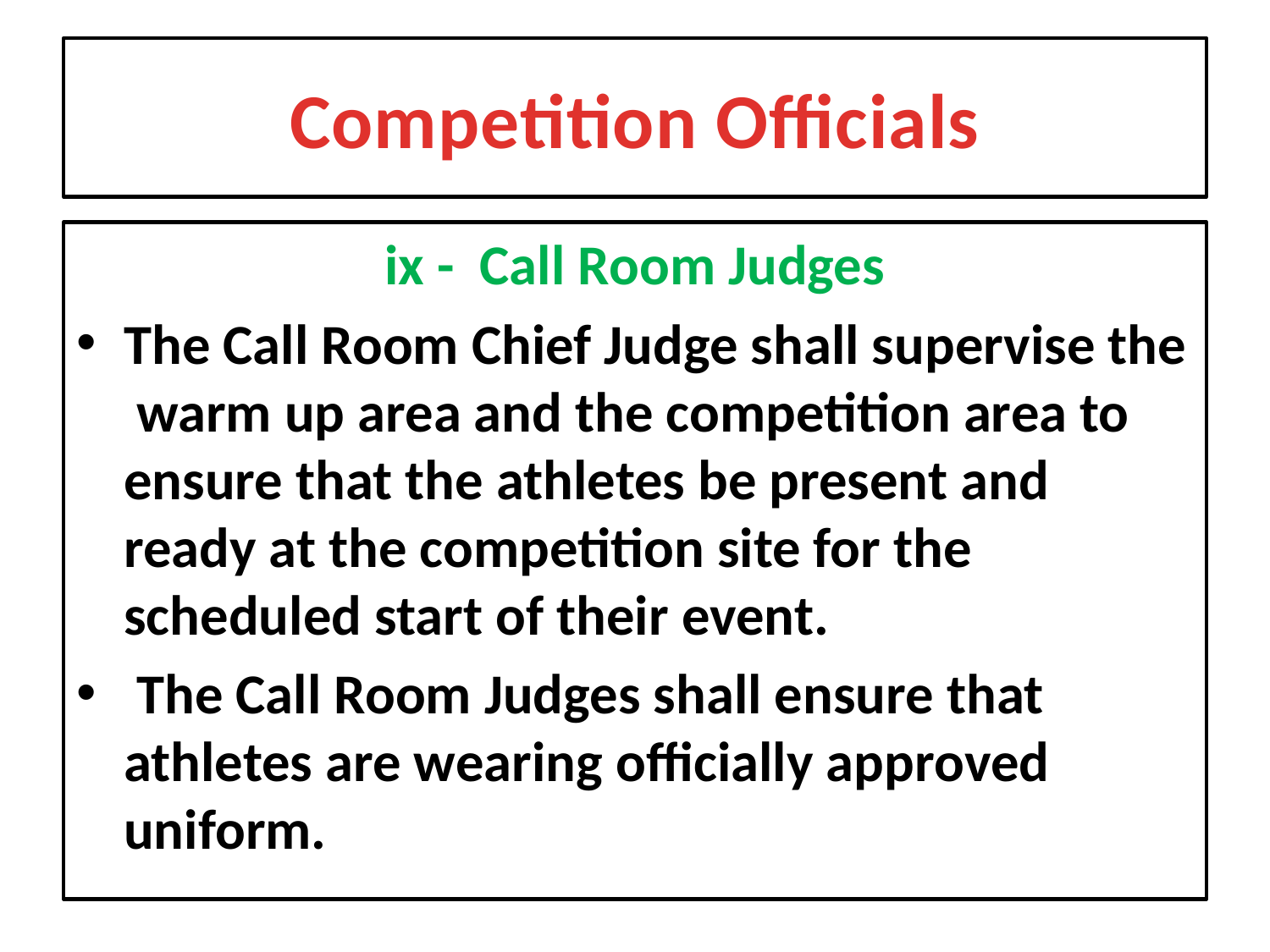

# Competition Officials
ix -  Call Room Judges
The Call Room Chief Judge shall supervise the  warm up area and the competition area to ensure that the athletes be present and ready at the competition site for the scheduled start of their event.
 The Call Room Judges shall ensure that athletes are wearing officially approved uniform.